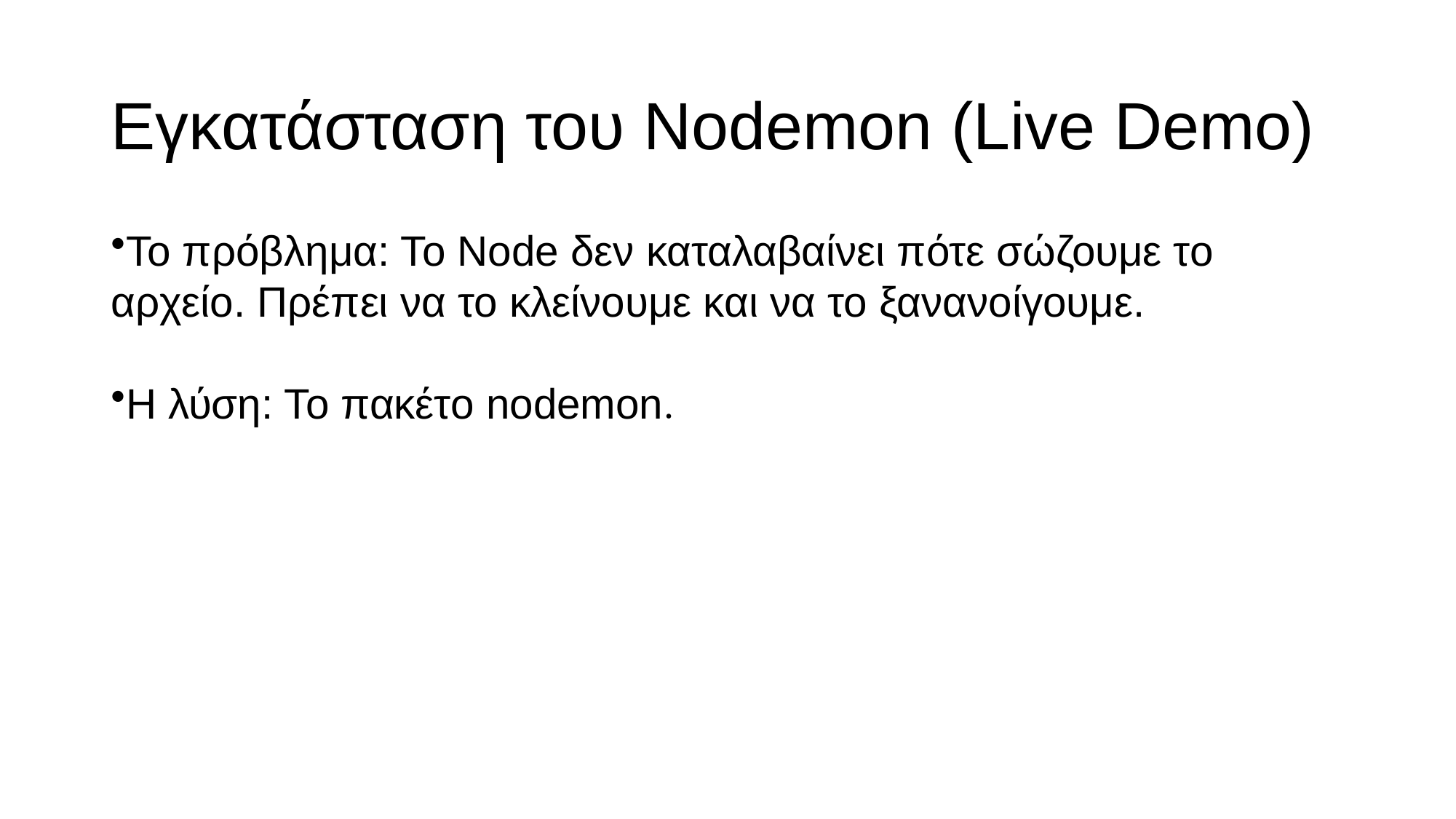

# Εγκατάσταση του Nodemon (Live Demo)
Το πρόβλημα: Το Node δεν καταλαβαίνει πότε σώζουμε το αρχείο. Πρέπει να το κλείνουμε και να το ξανανοίγουμε.

Η λύση: Το πακέτο nodemon.